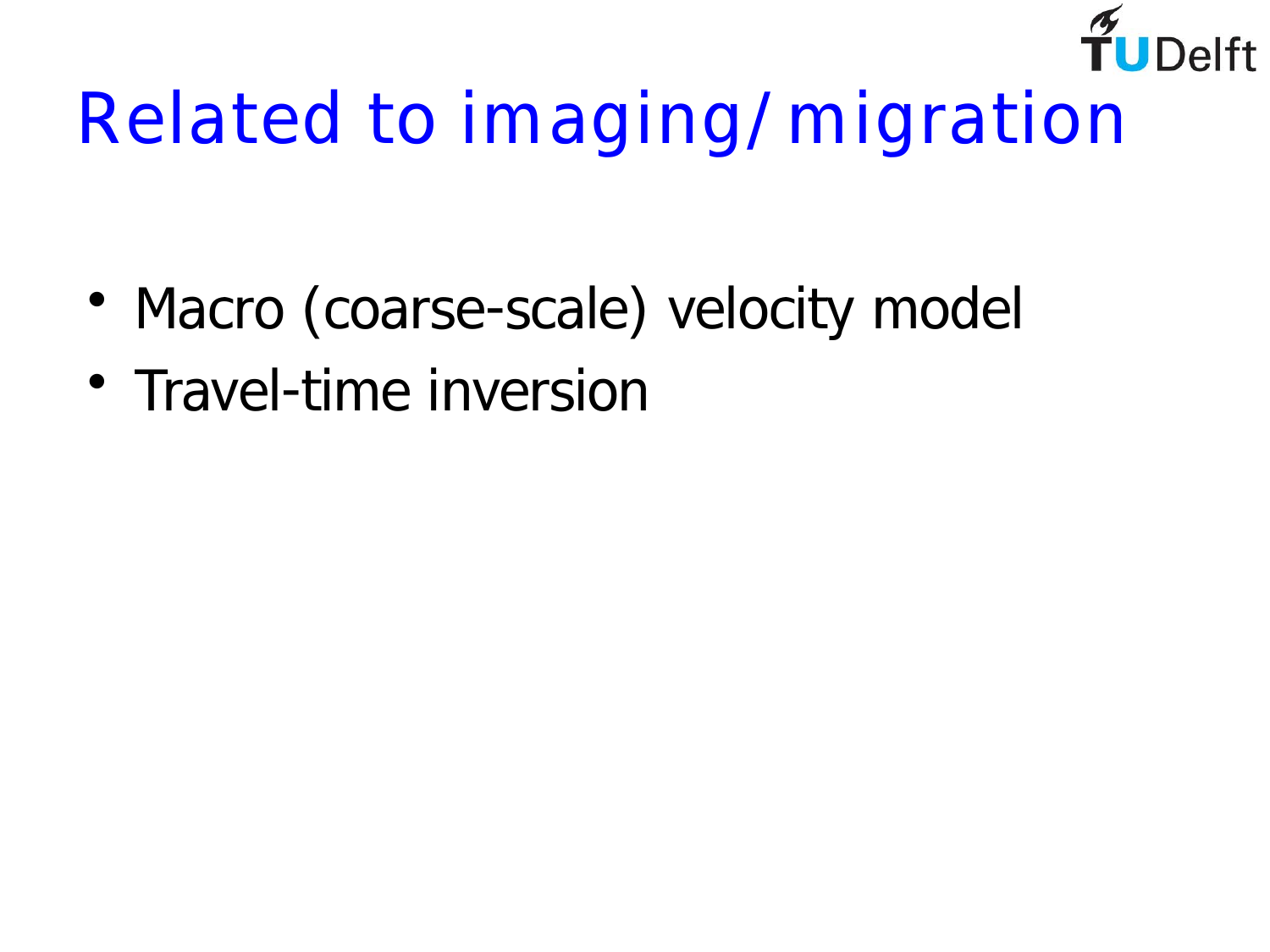

# Related to imaging/migration
 Macro (coarse-scale) velocity model
 Travel-time inversion